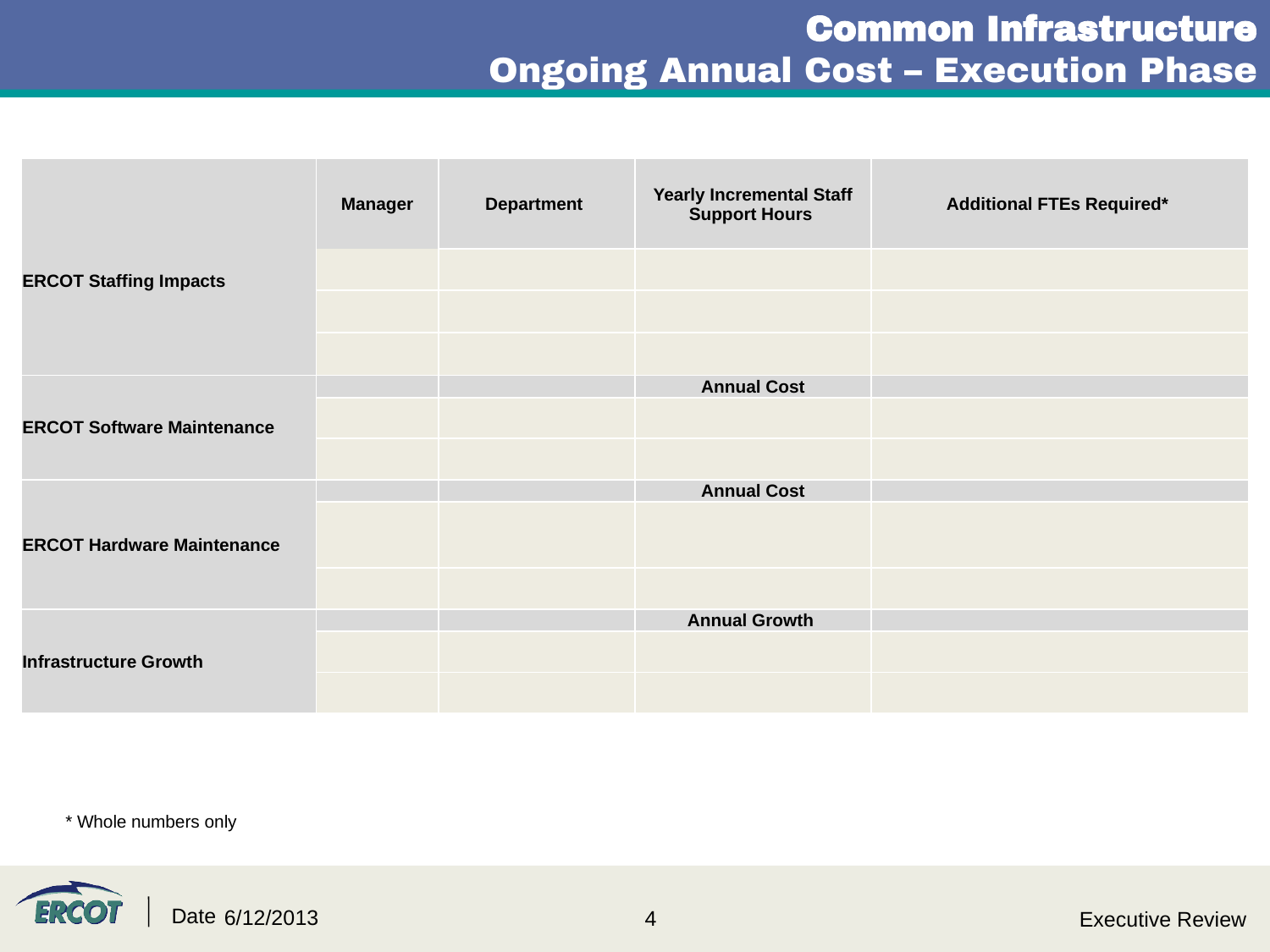

# Common Infrastructure Ongoing Annual Cost – Execution Phase
|  | Manager | Department | Yearly Incremental Staff Support Hours | Additional FTEs Required\* |
| --- | --- | --- | --- | --- |
| ERCOT Staffing Impacts |  |  |  |  |
|  |  |  |  |  |
|  |  |  |  |  |
|  |  |  |  |  |
| ERCOT Software Maintenance |  |  | Annual Cost |  |
|  |  |  |  |  |
|  |  |  |  |  |
| ERCOT Hardware Maintenance |  |  | Annual Cost |  |
|  |  |  |  |  |
|  |  |  |  |  |
| Infrastructure Growth |  |  | Annual Growth |  |
|  |  |  |  |  |
|  |  |  |  |  |
* Whole numbers only
Date
6/12/2013
Executive Review